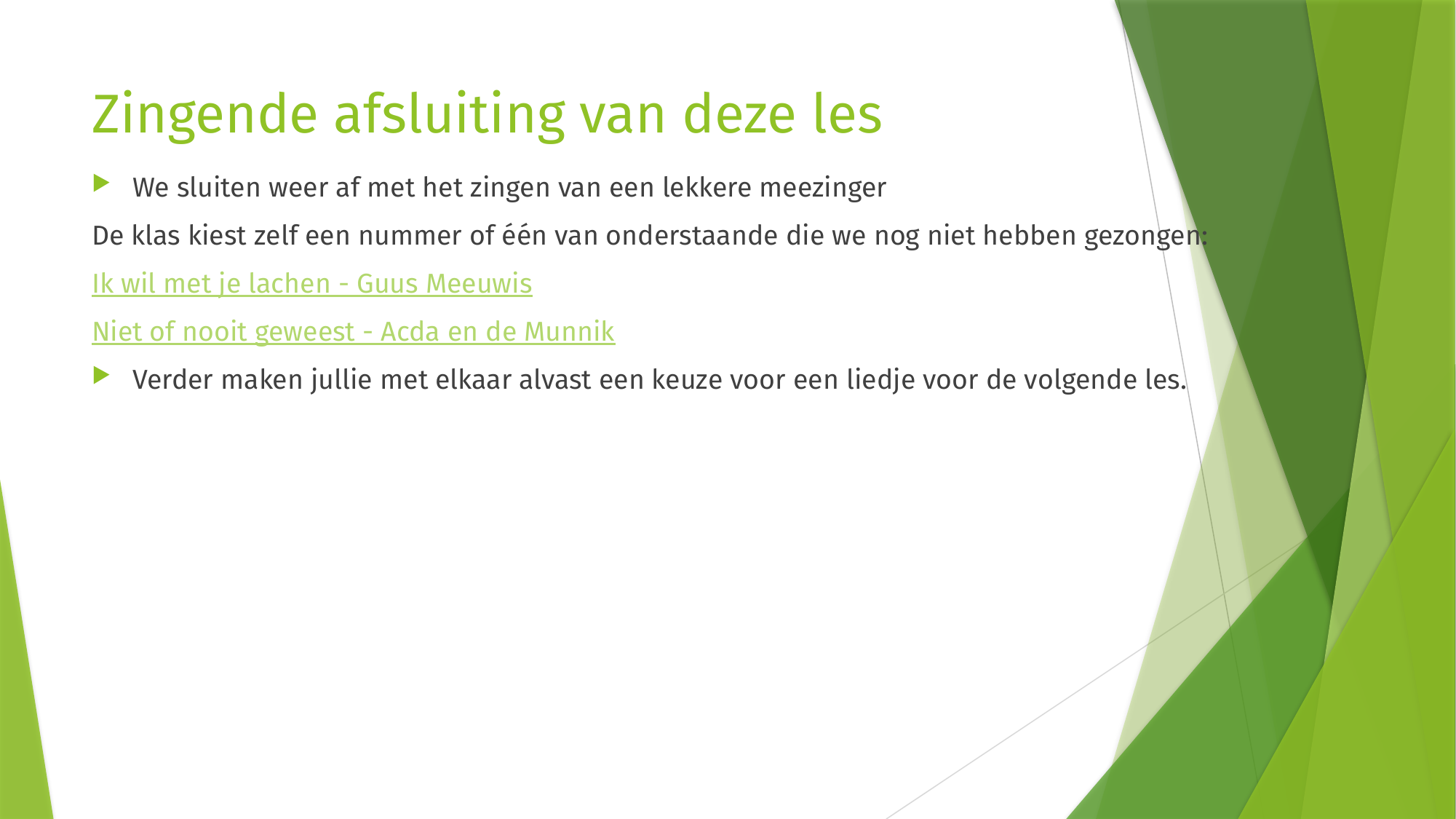

# Zingende afsluiting van deze les
We sluiten weer af met het zingen van een lekkere meezinger
De klas kiest zelf een nummer of één van onderstaande die we nog niet hebben gezongen:
Ik wil met je lachen - Guus Meeuwis
Niet of nooit geweest - Acda en de Munnik
Verder maken jullie met elkaar alvast een keuze voor een liedje voor de volgende les.